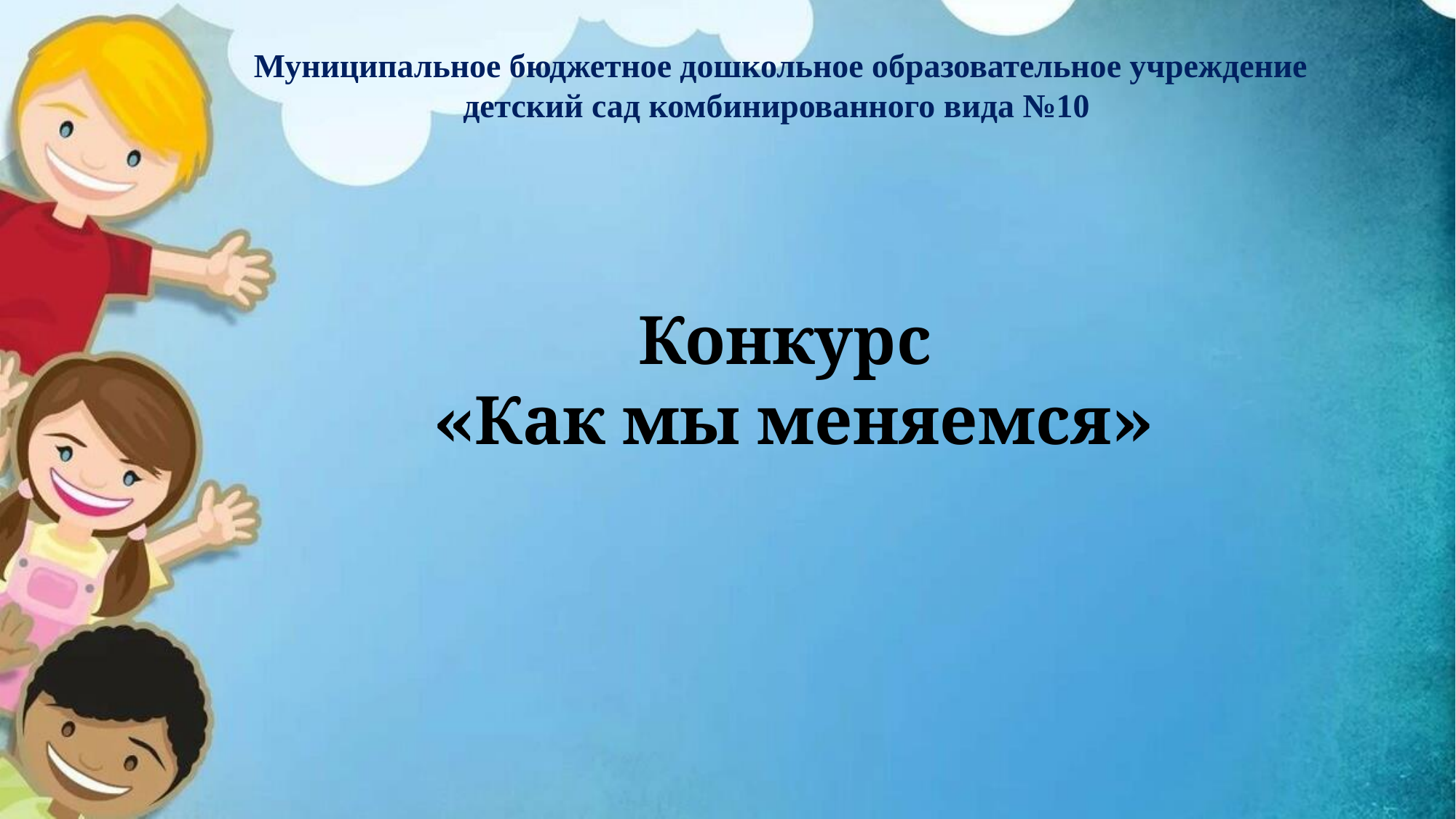

Муниципальное бюджетное дошкольное образовательное учреждение детский сад комбинированного вида №10
Конкурс
«Как мы меняемся»